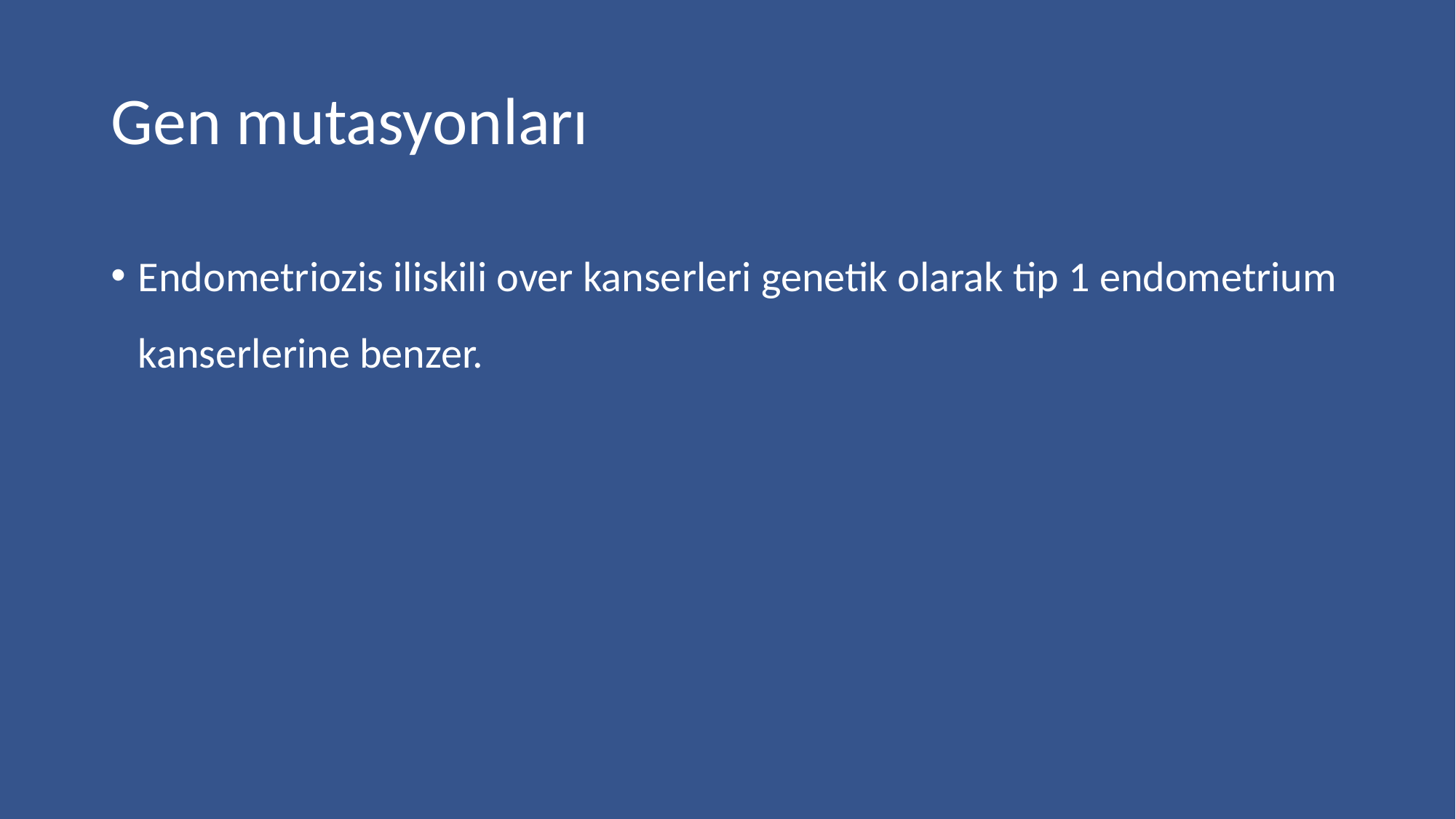

# Gen mutasyonları
Endometriozis iliskili over kanserleri genetik olarak tip 1 endometrium kanserlerine benzer.